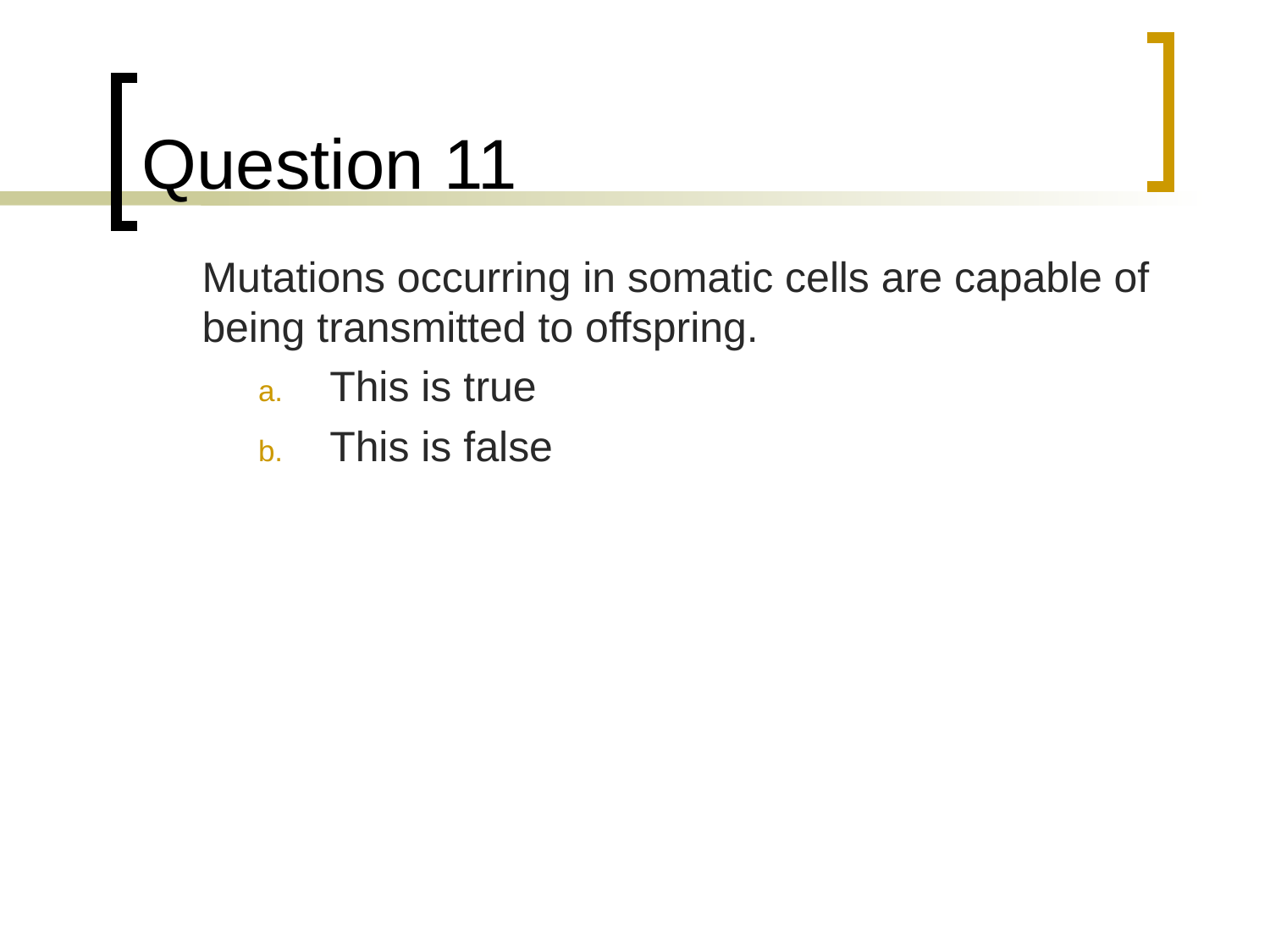

# Question 11
	Mutations occurring in somatic cells are capable of being transmitted to offspring.
This is true
This is false